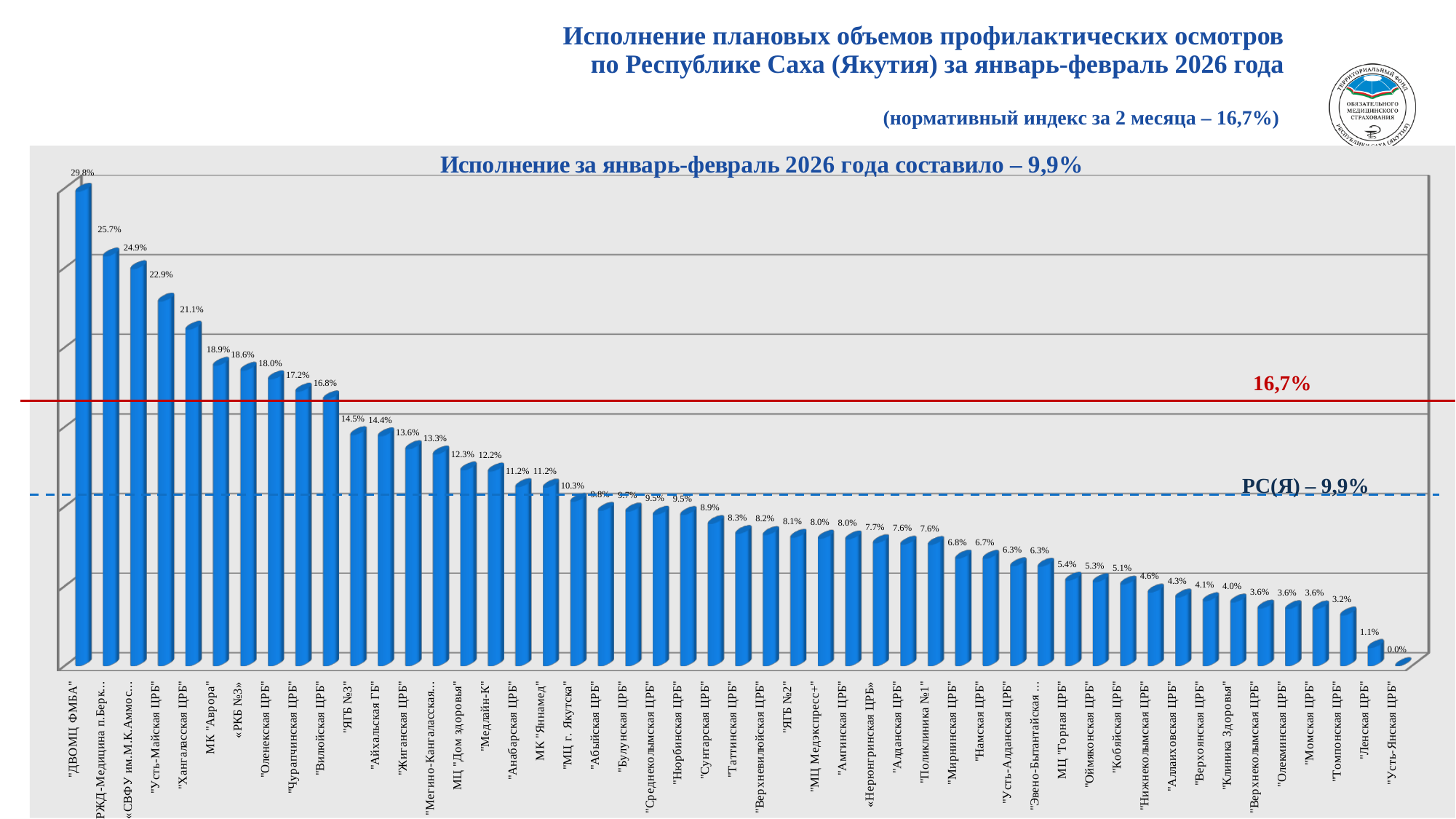

# Исполнение плановых объемов профилактических осмотров по Республике Саха (Якутия) за январь-февраль 2026 года (нормативный индекс за 2 месяца – 16,7%)

[unsupported chart]

16,7%
РС(Я) – 9,9%